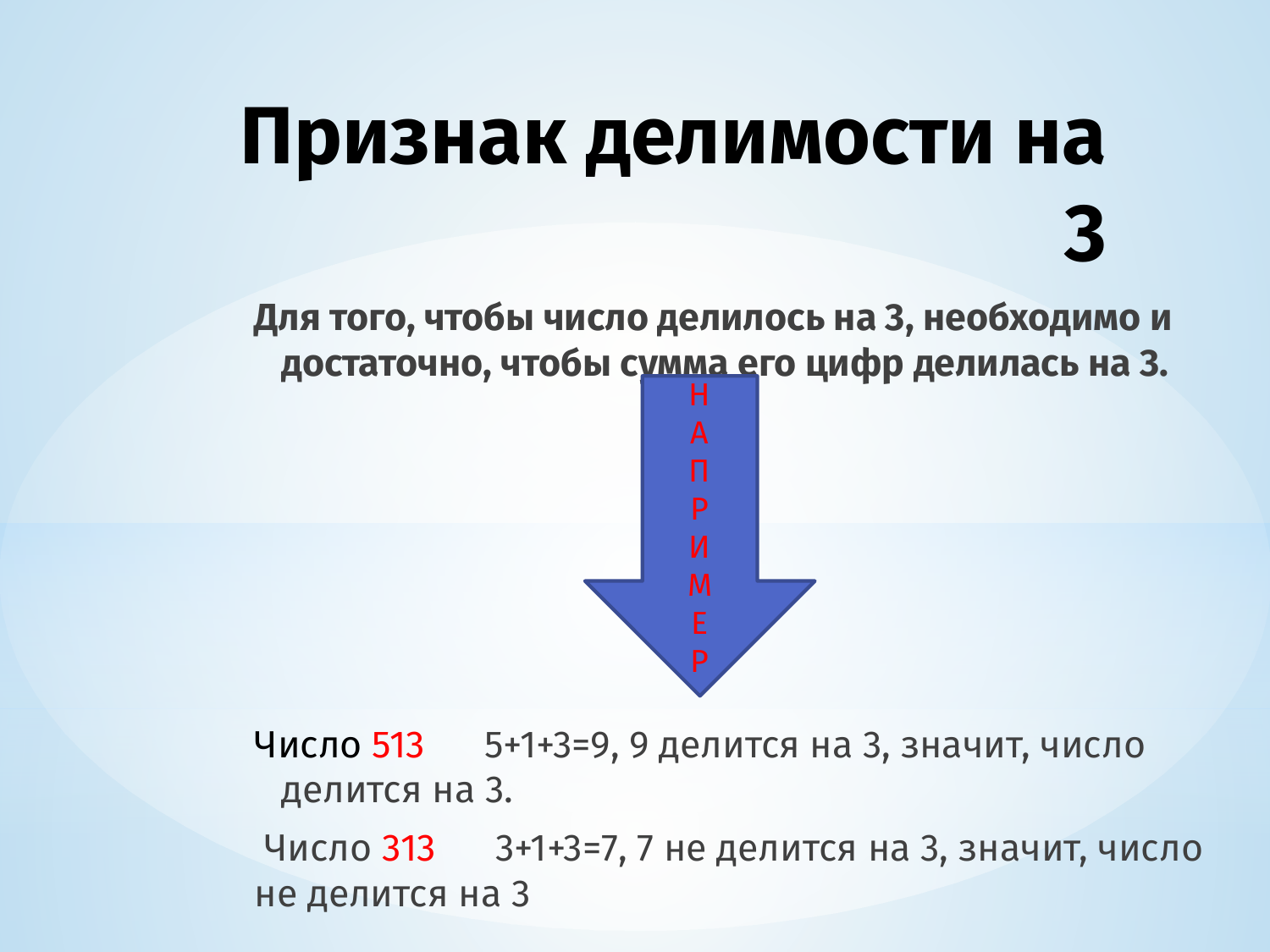

# Признак делимости на 3
Для того, чтобы число делилось на 3, необходимо и достаточно, чтобы сумма его цифр делилась на 3.

Число 513      5+1+3=9, 9 делится на 3, значит, число делится на 3.
 Число 313      3+1+3=7, 7 не делится на 3, значит, число не делится на 3

Н
А
П
Р
И
М
Е
Р